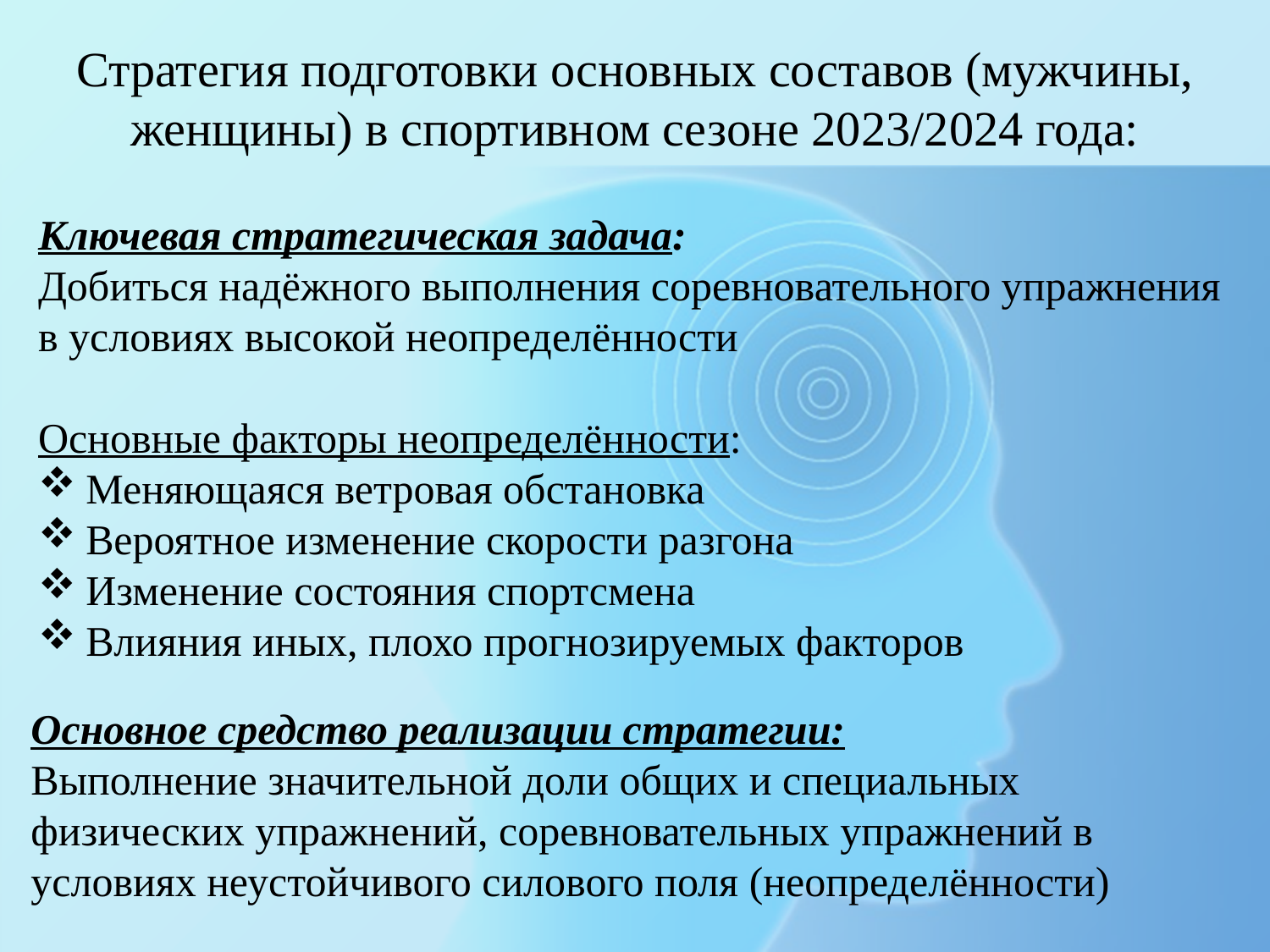

# Стратегия подготовки основных составов (мужчины, женщины) в спортивном сезоне 2023/2024 года:
Ключевая стратегическая задача:
Добиться надёжного выполнения соревновательного упражнения
в условиях высокой неопределённости

Основные факторы неопределённости:
Меняющаяся ветровая обстановка
Вероятное изменение скорости разгона
Изменение состояния спортсмена
Влияния иных, плохо прогнозируемых факторов
Основное средство реализации стратегии:
Выполнение значительной доли общих и специальных
физических упражнений, соревновательных упражнений в условиях неустойчивого силового поля (неопределённости)